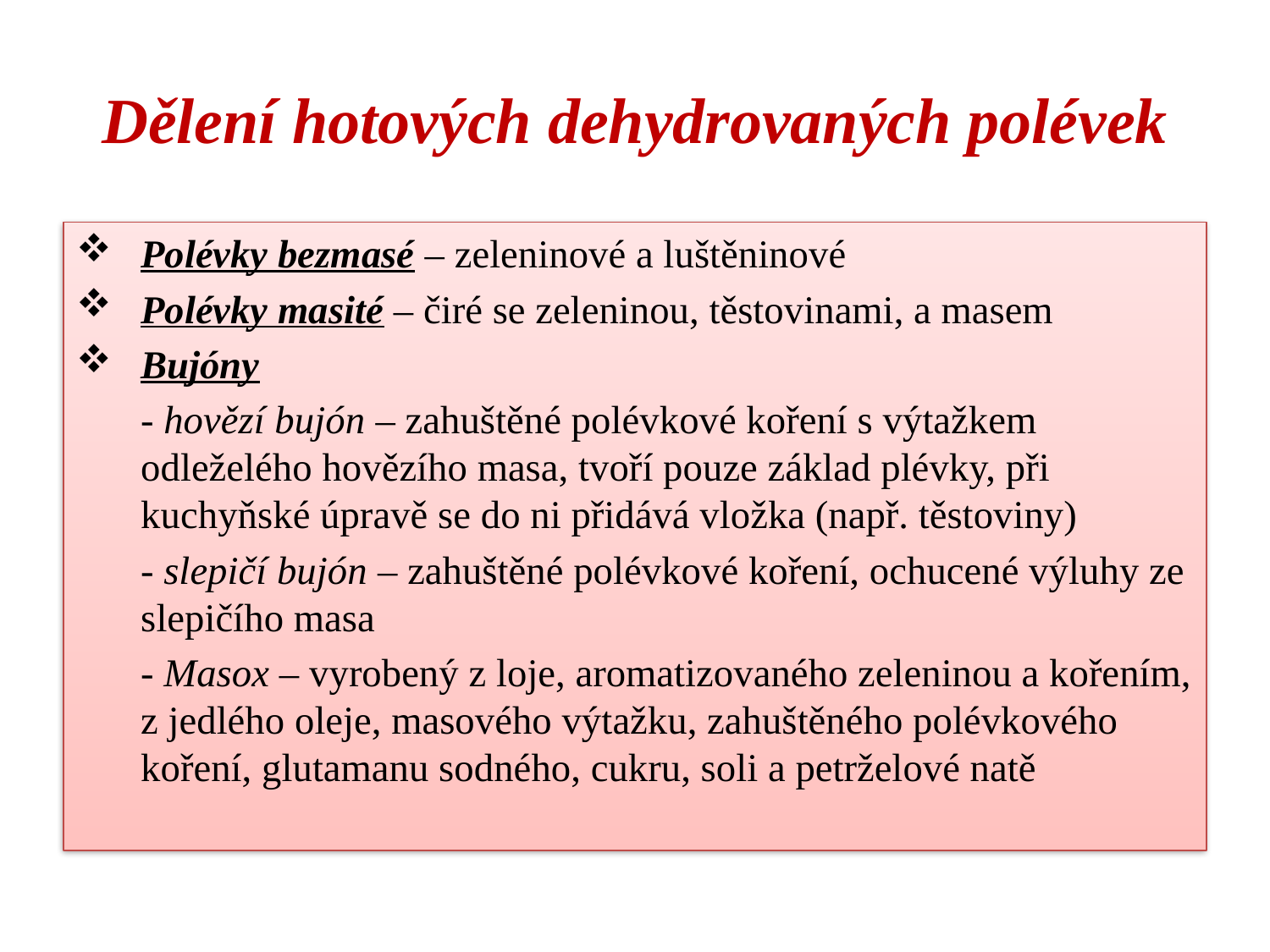

# Dělení hotových dehydrovaných polévek
Polévky bezmasé – zeleninové a luštěninové
Polévky masité – čiré se zeleninou, těstovinami, a masem
Bujóny
	- hovězí bujón – zahuštěné polévkové koření s výtažkem odleželého hovězího masa, tvoří pouze základ plévky, při kuchyňské úpravě se do ni přidává vložka (např. těstoviny)
	- slepičí bujón – zahuštěné polévkové koření, ochucené výluhy ze slepičího masa
	- Masox – vyrobený z loje, aromatizovaného zeleninou a kořením, z jedlého oleje, masového výtažku, zahuštěného polévkového koření, glutamanu sodného, cukru, soli a petrželové natě